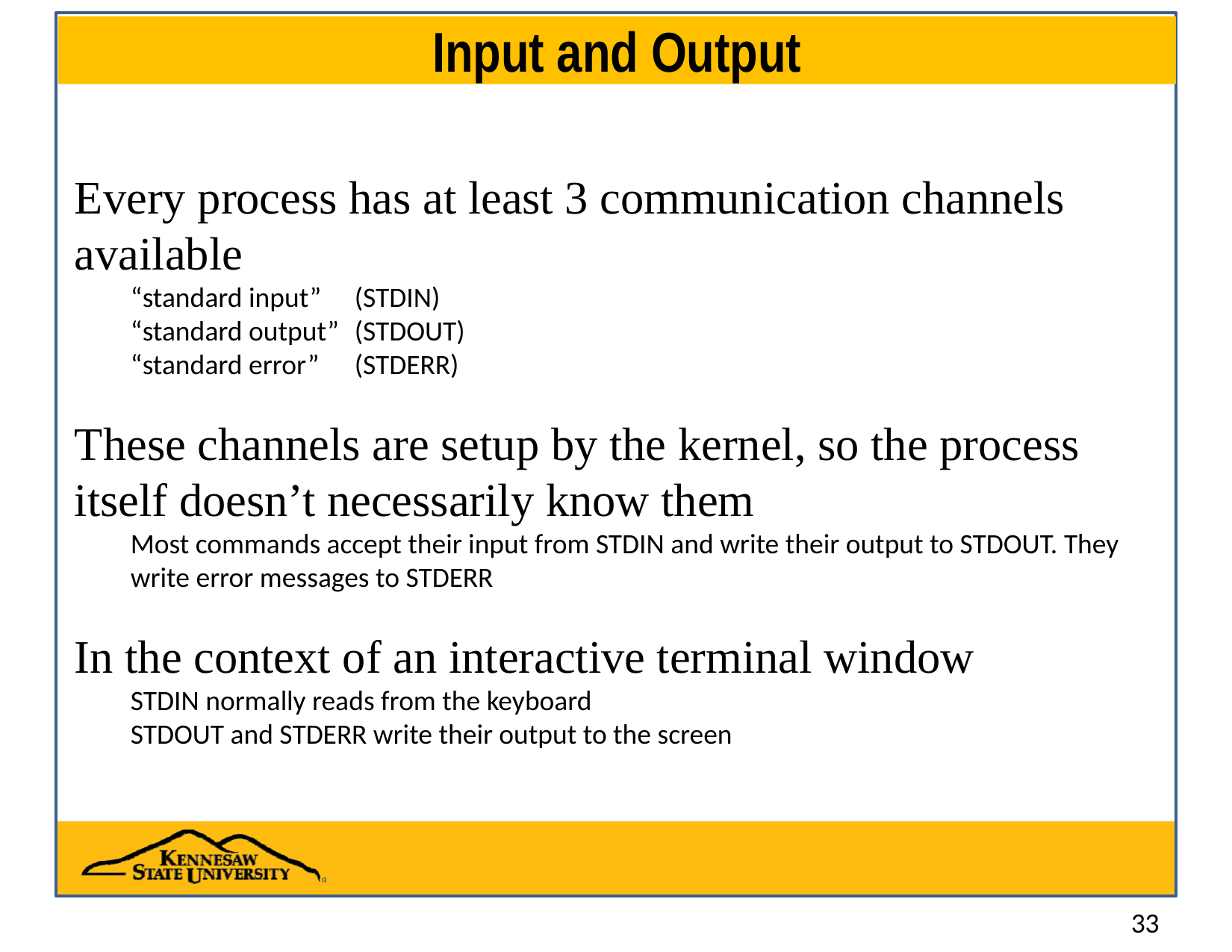

# Input and Output
Every process has at least 3 communication channels available
“standard input” 	(STDIN)
“standard output” 	(STDOUT)
“standard error” 	(STDERR)

These channels are setup by the kernel, so the process itself doesn’t necessarily know them
Most commands accept their input from STDIN and write their output to STDOUT. They write error messages to STDERR

In the context of an interactive terminal window
STDIN normally reads from the keyboard
STDOUT and STDERR write their output to the screen